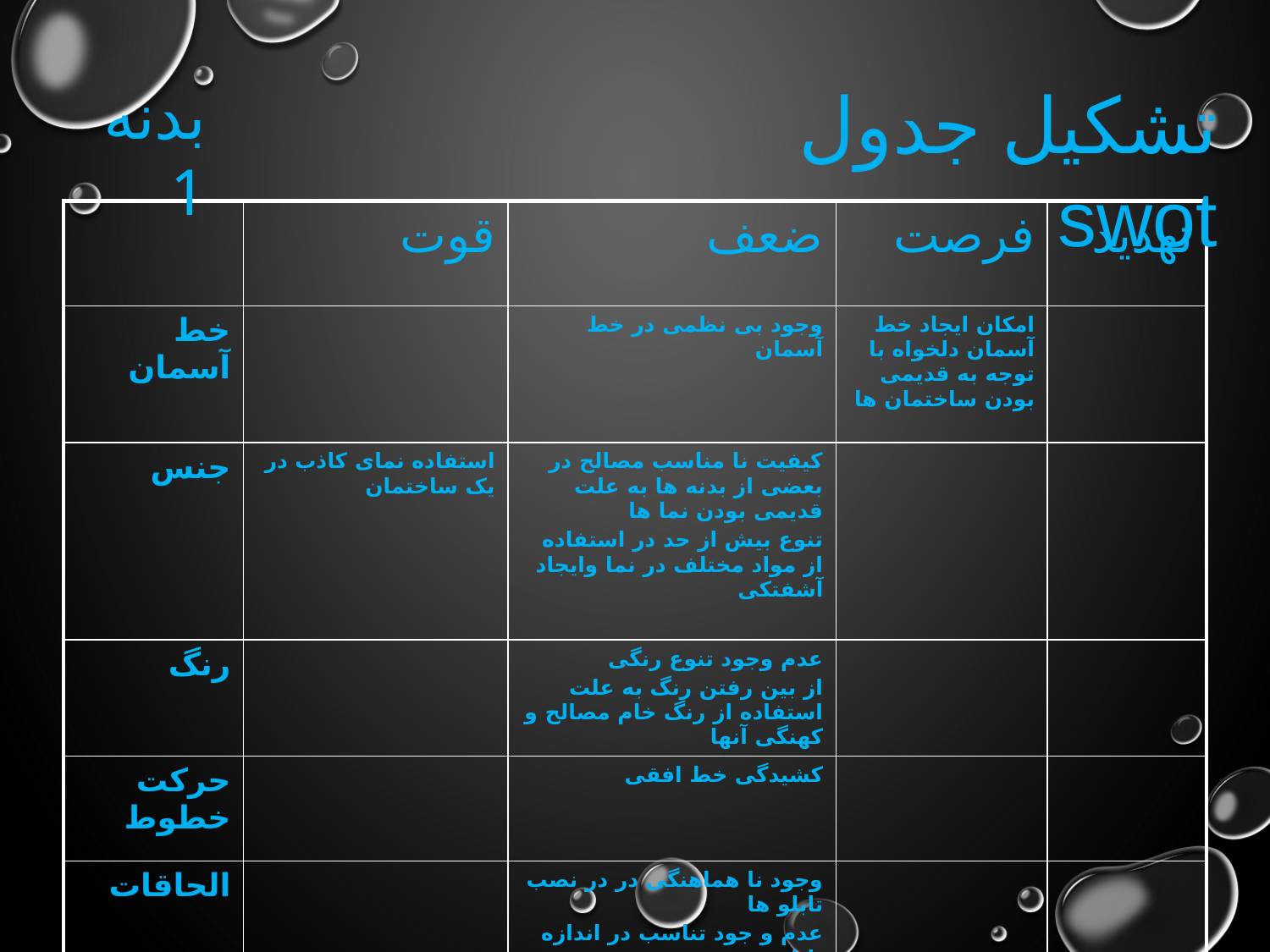

بدنه 1
تشکیل جدول swot
|  | قوت | ضعف | فرصت | تهدید |
| --- | --- | --- | --- | --- |
| خط آسمان |  | وجود بی نظمی در خط آسمان | امکان ایجاد خط آسمان دلخواه با توجه به قدیمی بودن ساختمان ها |  |
| جنس | استفاده نمای کاذب در یک ساختمان | کیفیت نا مناسب مصالح در بعضی از بدنه ها به علت قدیمی بودن نما ها تنوع بیش از حد در استفاده از مواد مختلف در نما وایجاد آشفتکی |  |  |
| رنگ |  | عدم وجود تنوع رنگی از بین رفتن رنگ به علت استفاده از رنگ خام مصالح و کهنگی آنها |  |  |
| حرکت خطوط |  | کشیدگی خط افقی |  |  |
| الحاقات |  | وجود نا هماهنگی در در نصب تابلو ها عدم و جود تناسب در اندازه تابلو |  |  |